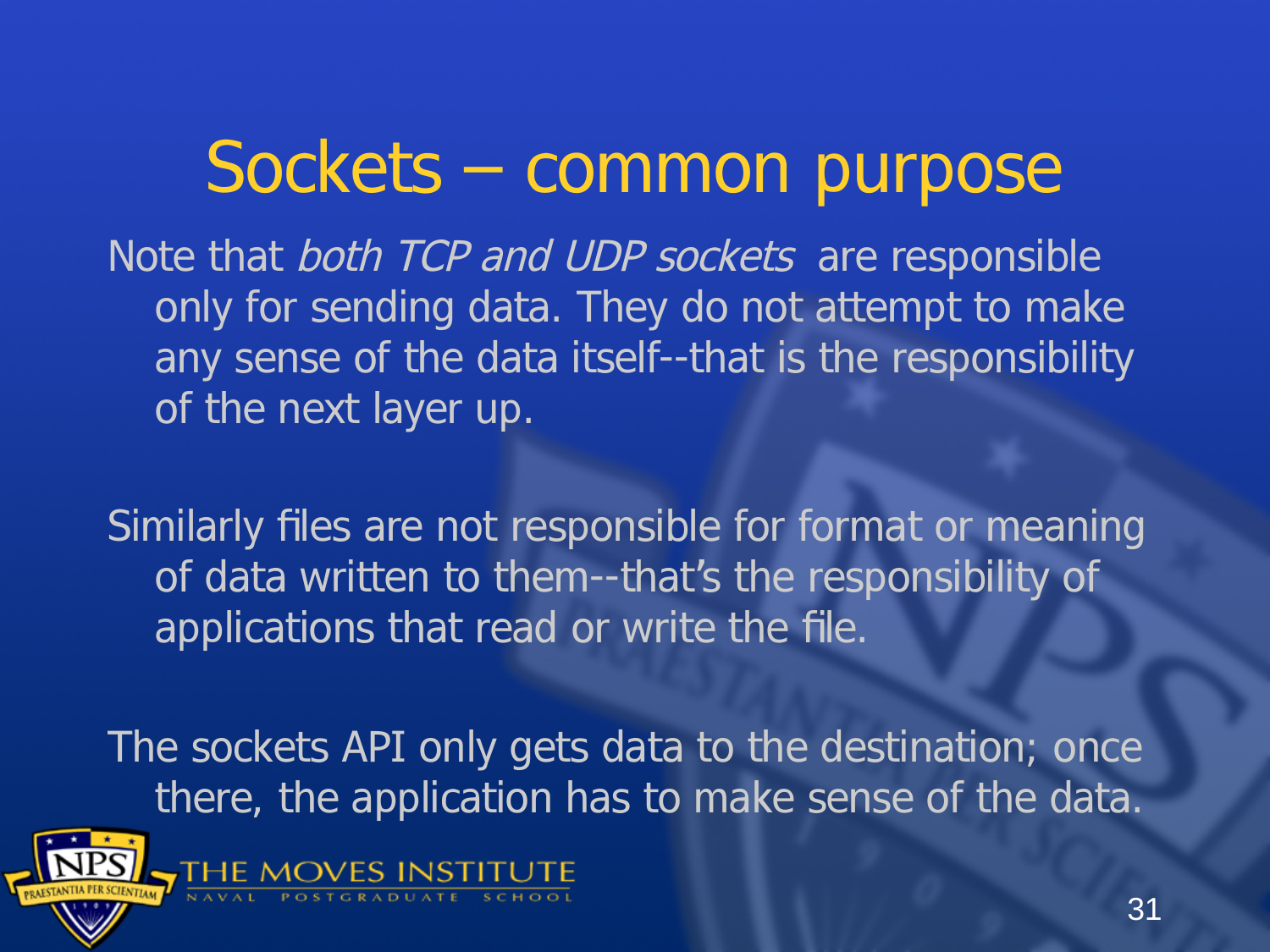

# Sockets – common purpose
Note that both TCP and UDP sockets  are responsible only for sending data. They do not attempt to make any sense of the data itself--that is the responsibility of the next layer up.

Similarly files are not responsible for format or meaning of data written to them--that’s the responsibility of applications that read or write the file.

The sockets API only gets data to the destination; once there, the application has to make sense of the data.
31